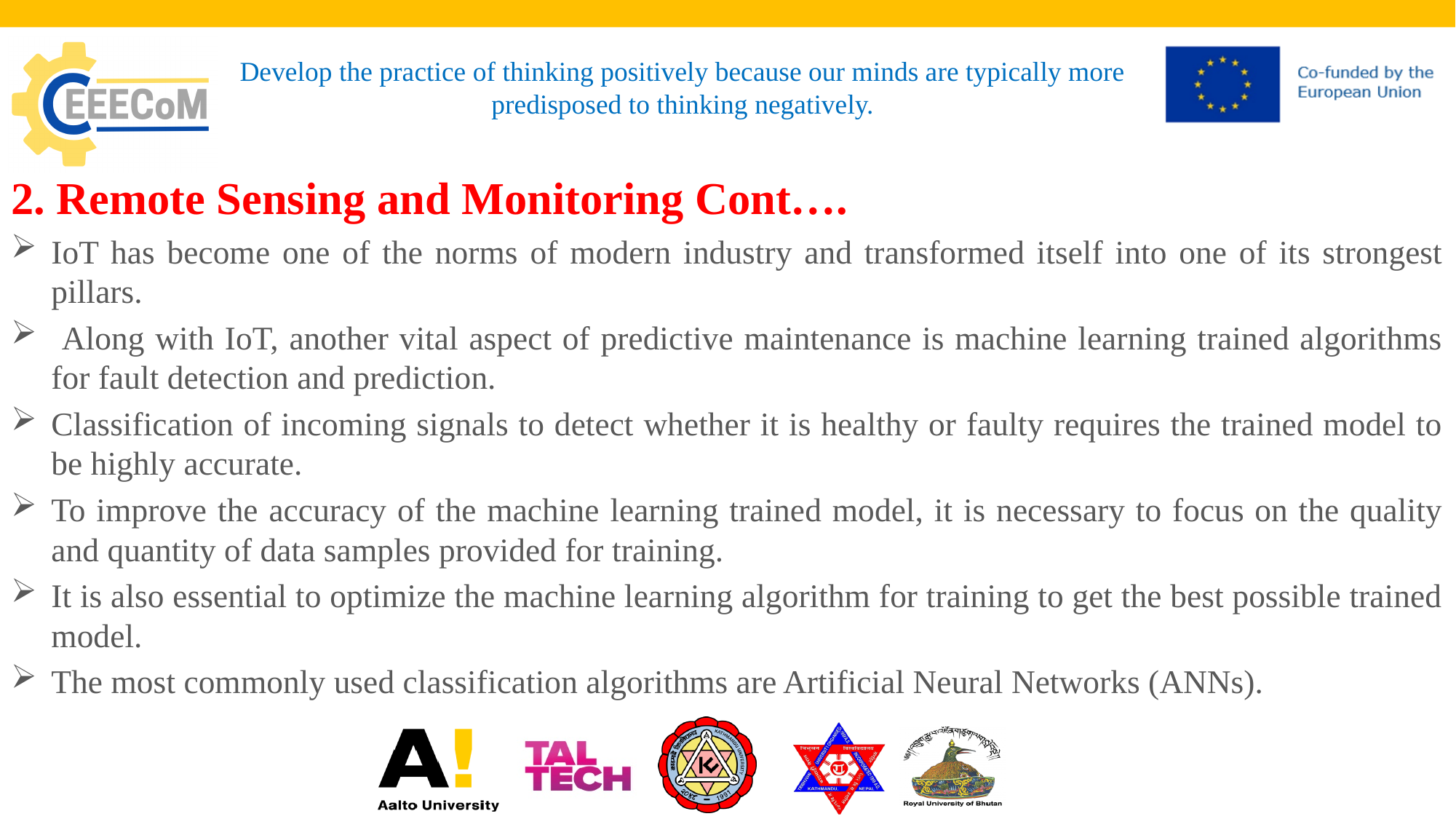

# Develop the practice of thinking positively because our minds are typically more predisposed to thinking negatively.
2. Remote Sensing and Monitoring Cont….
IoT has become one of the norms of modern industry and transformed itself into one of its strongest pillars.
 Along with IoT, another vital aspect of predictive maintenance is machine learning trained algorithms for fault detection and prediction.
Classification of incoming signals to detect whether it is healthy or faulty requires the trained model to be highly accurate.
To improve the accuracy of the machine learning trained model, it is necessary to focus on the quality and quantity of data samples provided for training.
It is also essential to optimize the machine learning algorithm for training to get the best possible trained model.
The most commonly used classification algorithms are Artificial Neural Networks (ANNs).